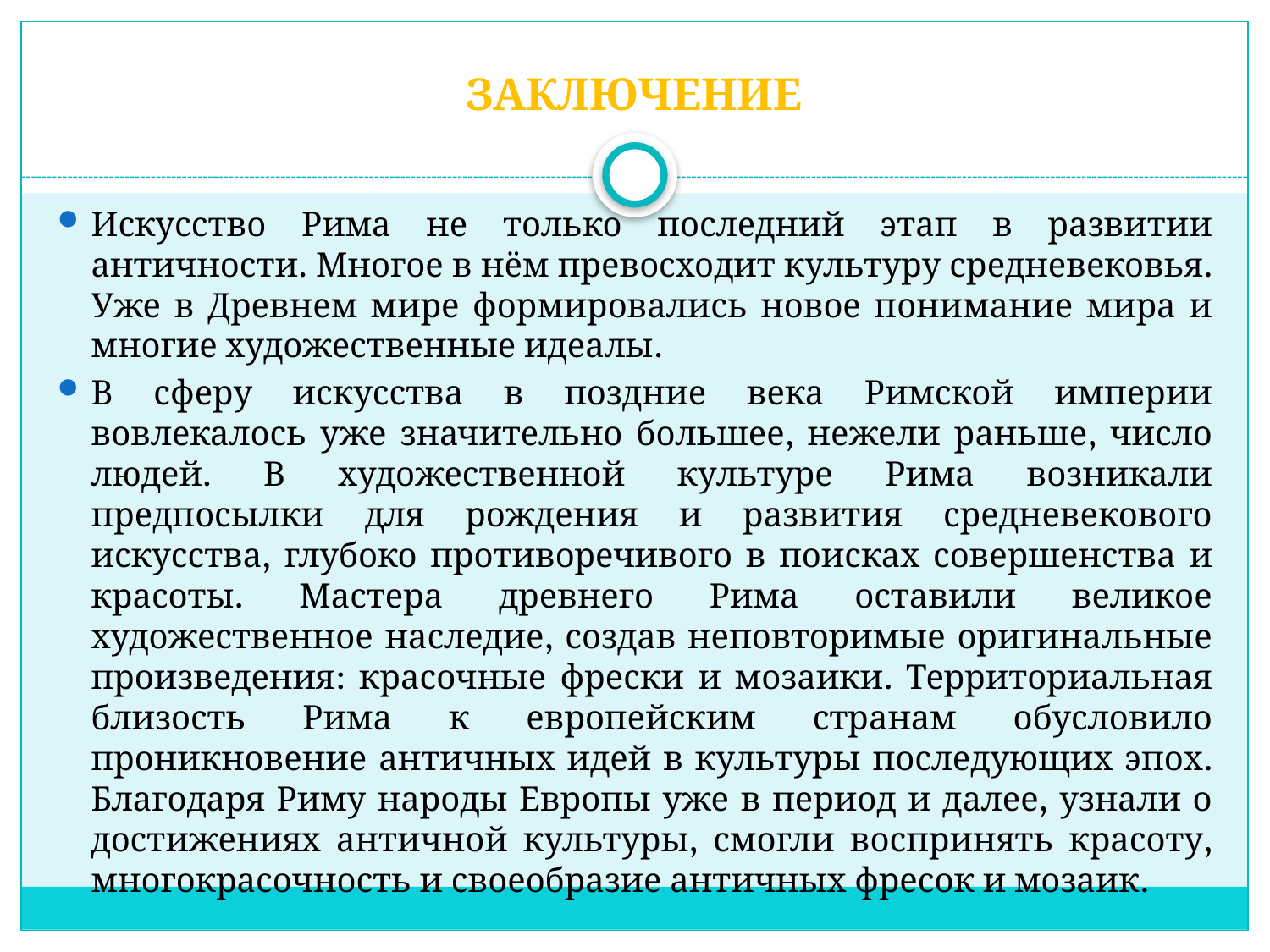

# ЗАКЛЮЧЕНИЕ
Искусство Рима не только последний этап в развитии античности. Многое в нём превосходит культуру средневековья. Уже в Древнем мире формировались новое понимание мира и многие художественные идеалы.
В сферу искусства в поздние века Римской империи вовлекалось уже значительно большее, нежели раньше, число людей. В художественной культуре Рима возникали предпосылки для рождения и развития средневекового искусства, глубоко противоречивого в поисках совершенства и красоты. Мастера древнего Рима оставили великое художественное наследие, создав неповторимые оригинальные произведения: красочные фрески и мозаики. Территориальная близость Рима к европейским странам обусловило проникновение античных идей в культуры последующих эпох. Благодаря Риму народы Европы уже в период и далее, узнали о достижениях античной культуры, смогли воспринять красоту, многокрасочность и своеобразие античных фресок и мозаик.